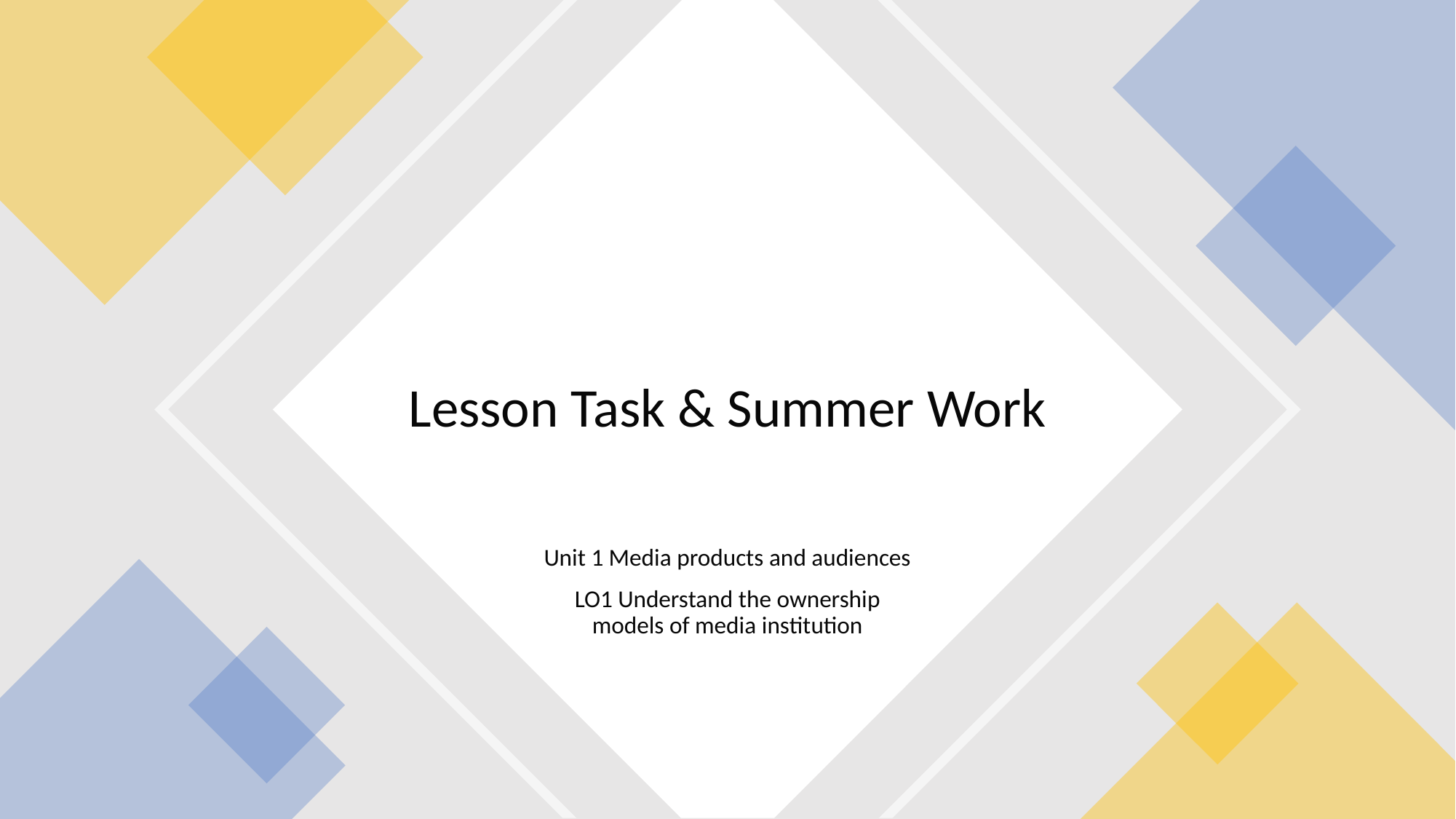

# Lesson Task & Summer Work
Unit 1 Media products and audiences
LO1 Understand the ownership models of media institution